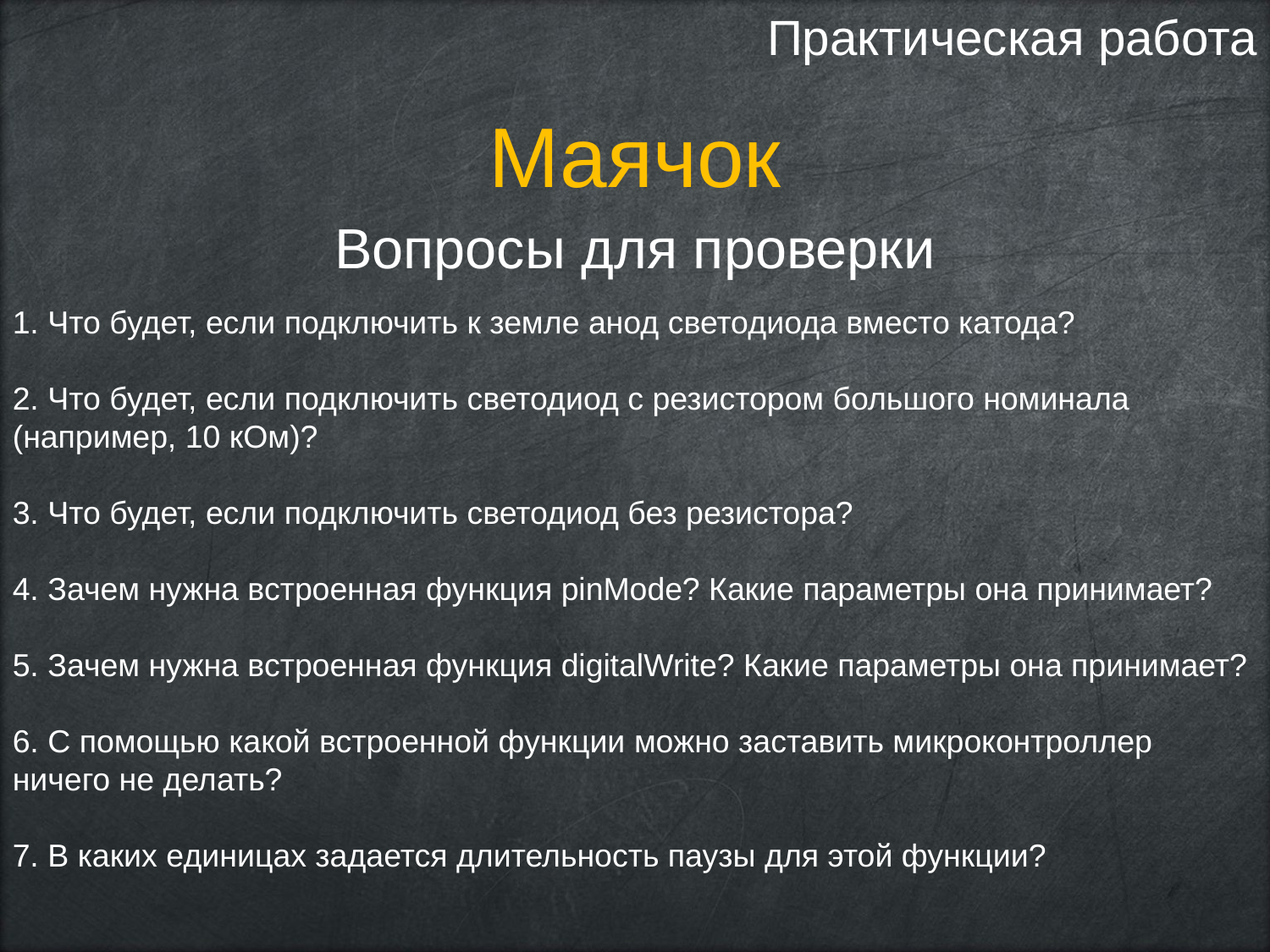

Практическая работа
Маячок
Вопросы для проверки
1. Что будет, если подключить к земле анод светодиода вместо катода?
2. Что будет, если подключить светодиод с резистором большого номинала (например, 10 кОм)?
3. Что будет, если подключить светодиод без резистора?
4. Зачем нужна встроенная функция pinMode? Какие параметры она принимает?
5. Зачем нужна встроенная функция digitalWrite? Какие параметры она принимает?
6. С помощью какой встроенной функции можно заставить микроконтроллер ничего не делать?
7. В каких единицах задается длительность паузы для этой функции?